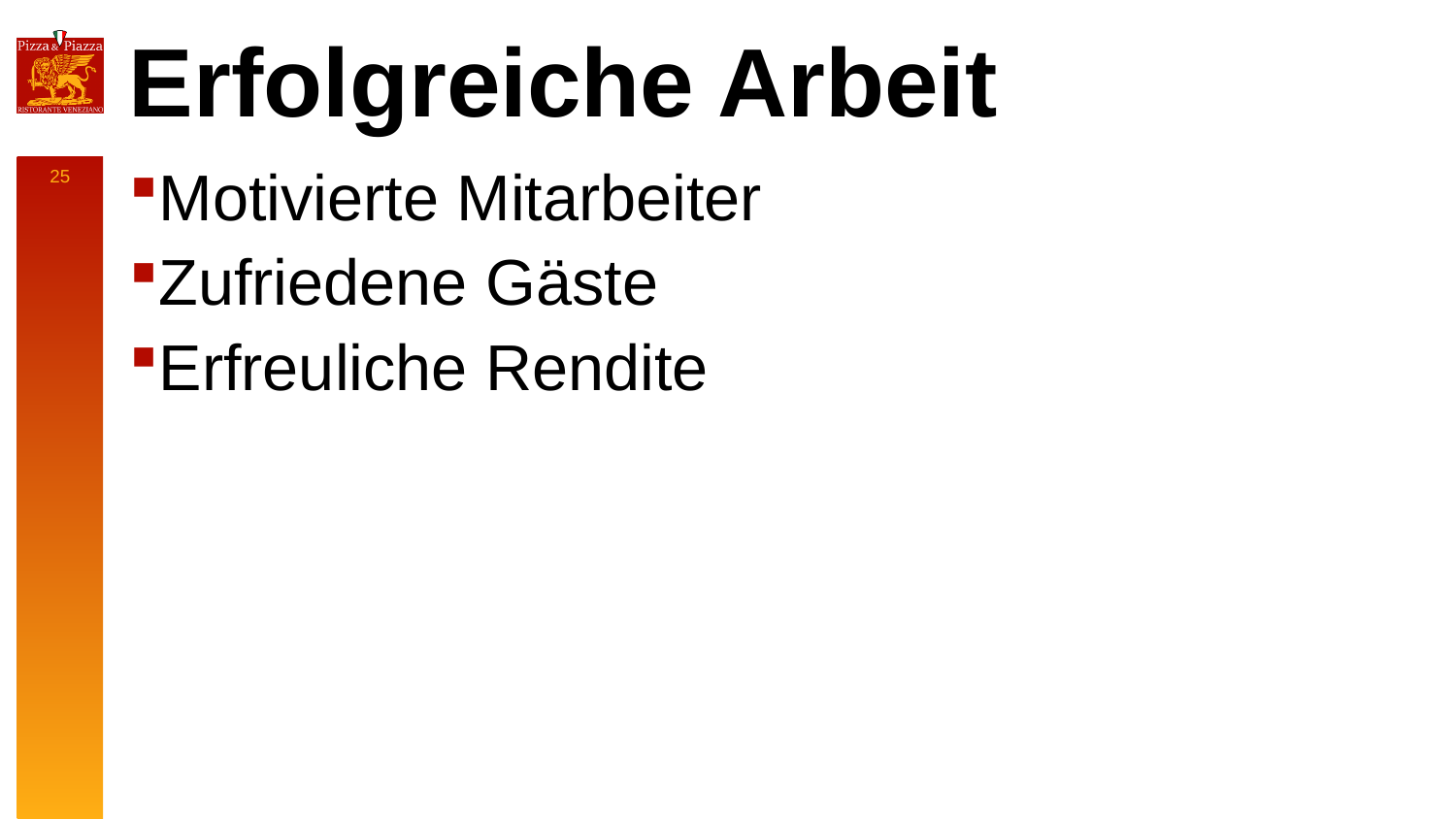

# Erfolgreiche Arbeit
25
Motivierte Mitarbeiter
Zufriedene Gäste
Erfreuliche Rendite